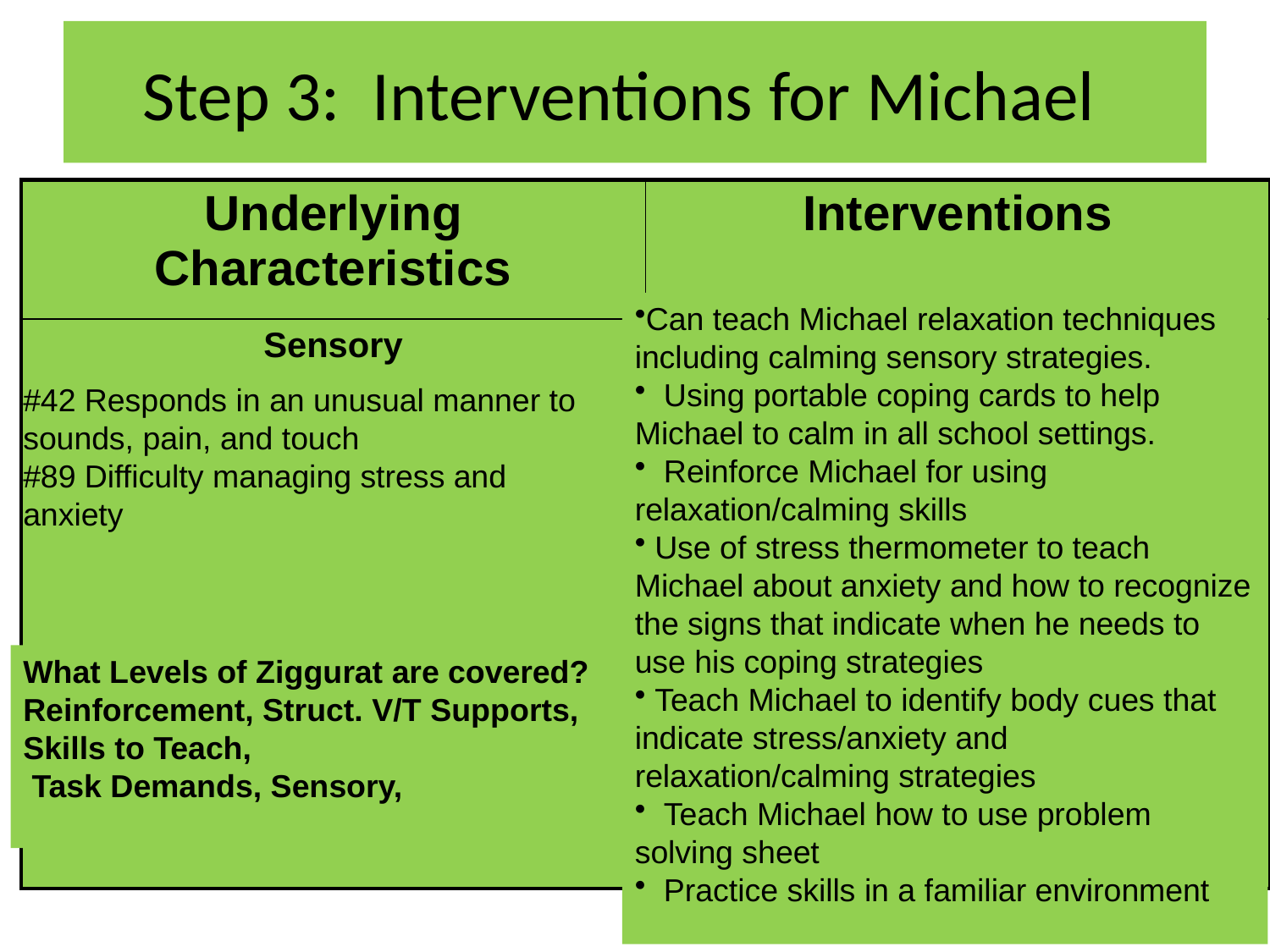

# Step 3:  Interventions for Michael
| Underlying Characteristics | Interventions |
| --- | --- |
| Sensory |  |
Can teach Michael relaxation techniques including calming sensory strategies.
  Using portable coping cards to help Michael to calm in all school settings.
  Reinforce Michael for using relaxation/calming skills
 Use of stress thermometer to teach Michael about anxiety and how to recognize the signs that indicate when he needs to use his coping strategies
 Teach Michael to identify body cues that indicate stress/anxiety and relaxation/calming strategies
  Teach Michael how to use problem solving sheet
  Practice skills in a familiar environment

#42 Responds in an unusual manner to sounds, pain, and touch
#89 Difficulty managing stress and anxiety

What Levels of Ziggurat are covered?
Reinforcement, Struct. V/T Supports, Skills to Teach,
 Task Demands, Sensory,